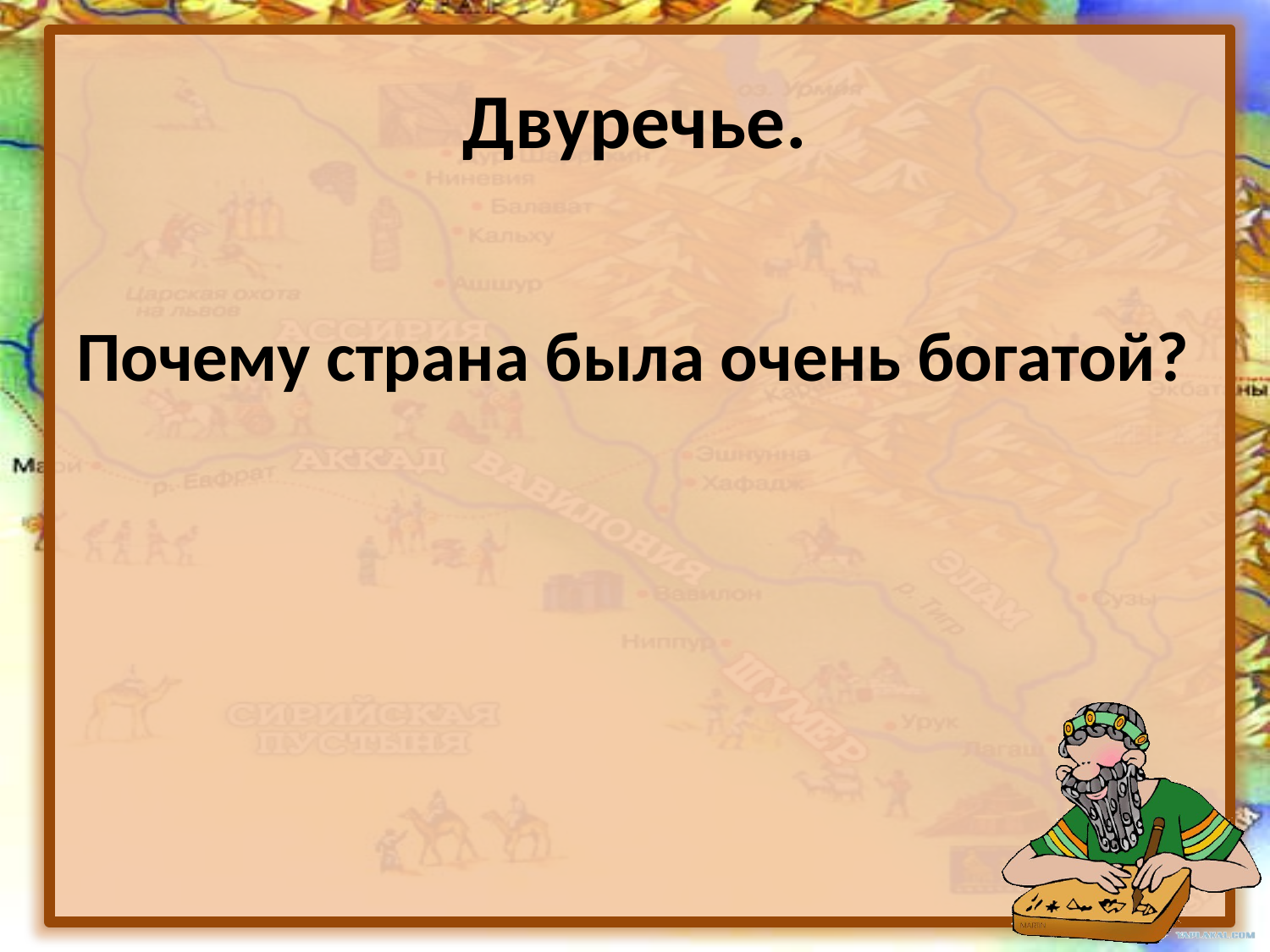

# Двуречье.

Почему страна была очень богатой?